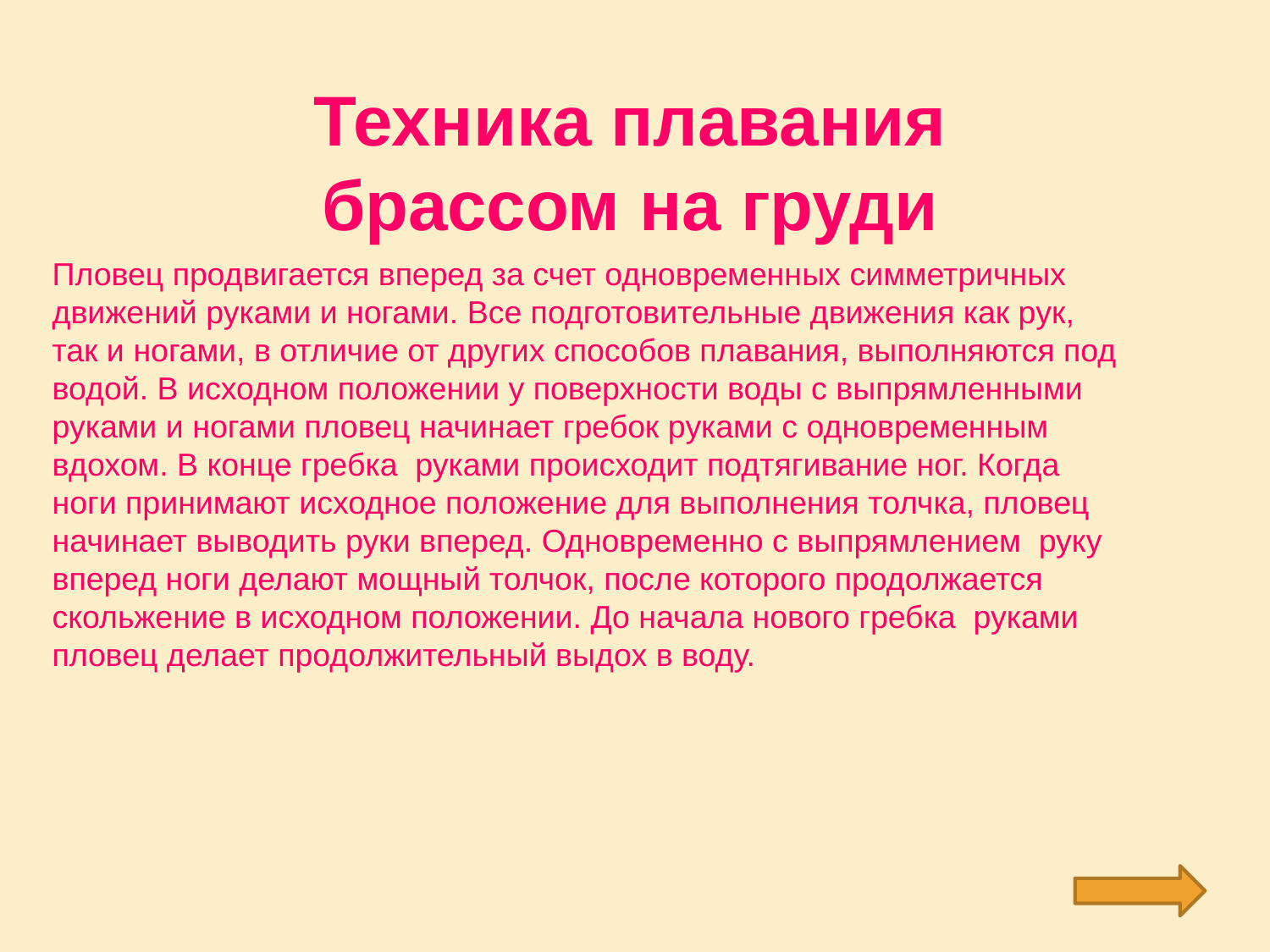

Техника плавания брассом на груди
Пловец продвигается вперед за счет одновременных симметричных движений руками и ногами. Все подготовительные движения как рук, так и ногами, в отличие от других способов плавания, выполняются под водой. В исходном положении у поверхности воды с выпрямленными руками и ногами пловец начинает гребок руками с одновременным вдохом. В конце гребка  руками происходит подтягивание ног. Когда ноги принимают исходное положение для выполнения толчка, пловец начинает выводить руки вперед. Одновременно с выпрямлением  руку вперед ноги делают мощный толчок, после которого продолжается скольжение в исходном положении. До начала нового гребка  руками пловец делает продолжительный выдох в воду.